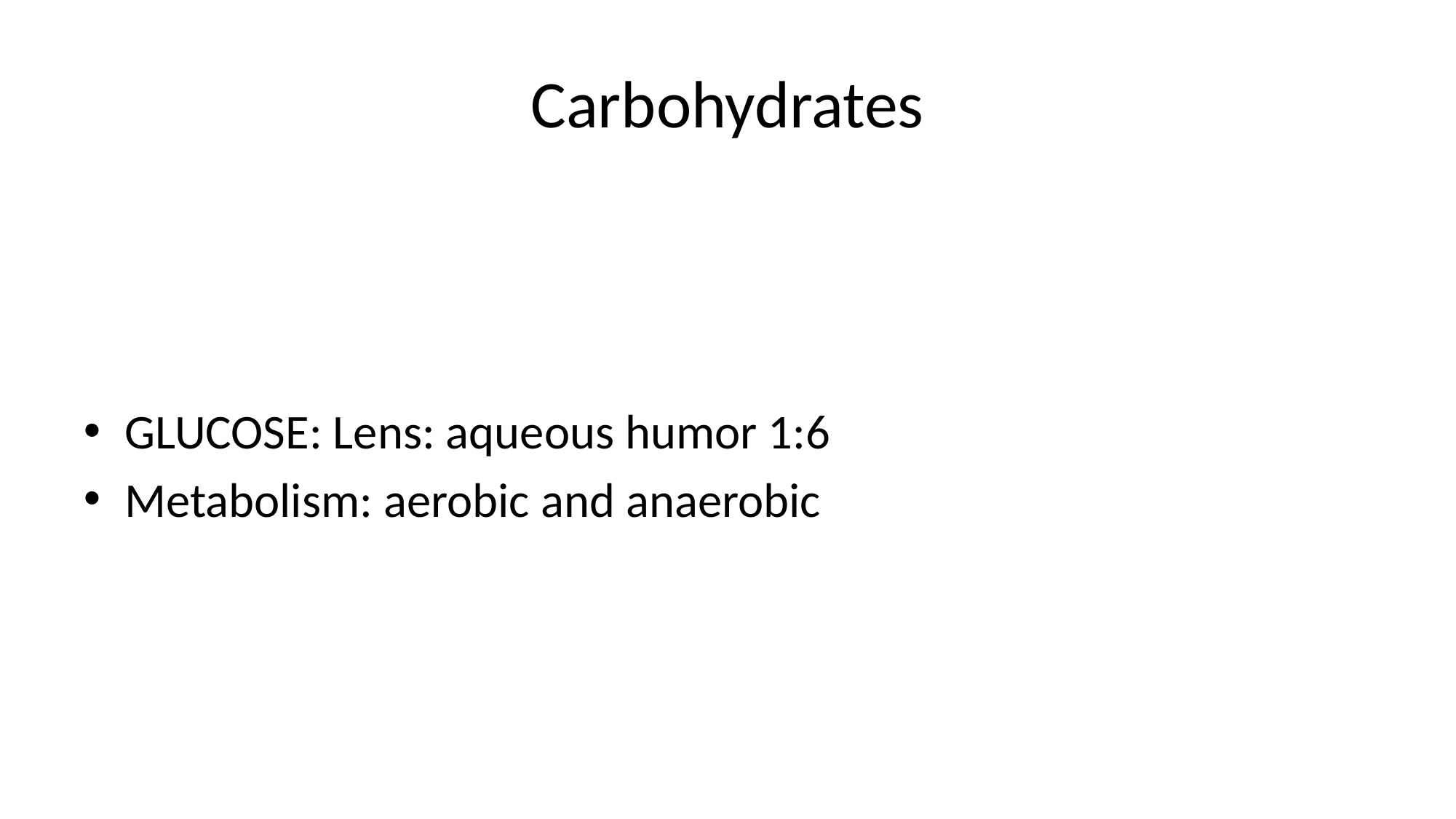

# Carbohydrates

GLUCOSE: Lens: aqueous humor 1:6
Metabolism: aerobic and anaerobic